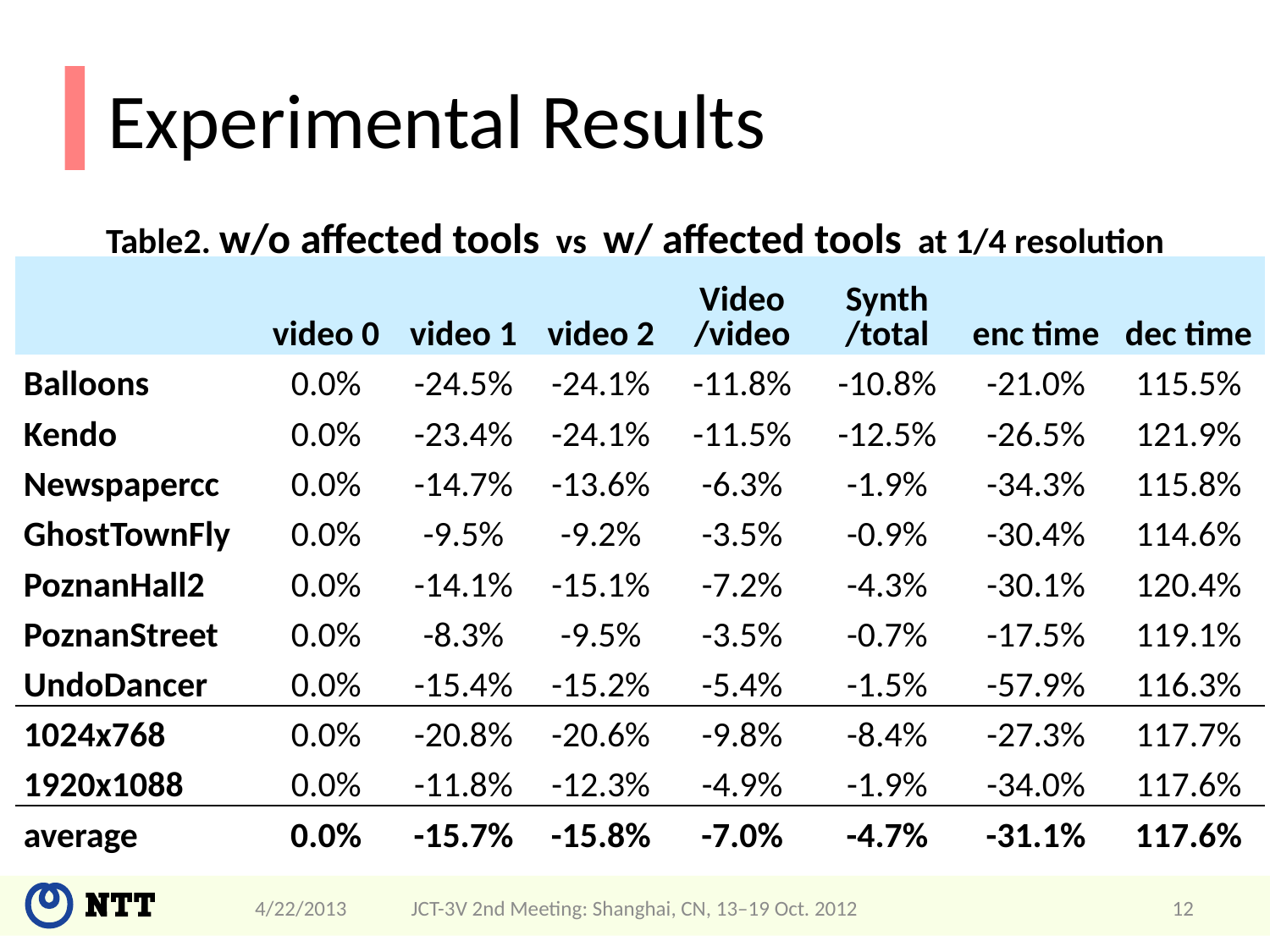

# Experimental Results
Table2. w/o affected tools  vs  w/ affected tools  at 1/4 resolution
|  | video 0 | video 1 | video 2 | Video /video | Synth /total | enc time | dec time |
| --- | --- | --- | --- | --- | --- | --- | --- |
| Balloons | 0.0% | -24.5% | -24.1% | -11.8% | -10.8% | -21.0% | 115.5% |
| Kendo | 0.0% | -23.4% | -24.1% | -11.5% | -12.5% | -26.5% | 121.9% |
| Newspapercc | 0.0% | -14.7% | -13.6% | -6.3% | -1.9% | -34.3% | 115.8% |
| GhostTownFly | 0.0% | -9.5% | -9.2% | -3.5% | -0.9% | -30.4% | 114.6% |
| PoznanHall2 | 0.0% | -14.1% | -15.1% | -7.2% | -4.3% | -30.1% | 120.4% |
| PoznanStreet | 0.0% | -8.3% | -9.5% | -3.5% | -0.7% | -17.5% | 119.1% |
| UndoDancer | 0.0% | -15.4% | -15.2% | -5.4% | -1.5% | -57.9% | 116.3% |
| 1024x768 | 0.0% | -20.8% | -20.6% | -9.8% | -8.4% | -27.3% | 117.7% |
| 1920x1088 | 0.0% | -11.8% | -12.3% | -4.9% | -1.9% | -34.0% | 117.6% |
| average | 0.0% | -15.7% | -15.8% | -7.0% | -4.7% | -31.1% | 117.6% |
4/22/2013
JCT-3V 2nd Meeting: Shanghai, CN, 13–19 Oct. 2012
12